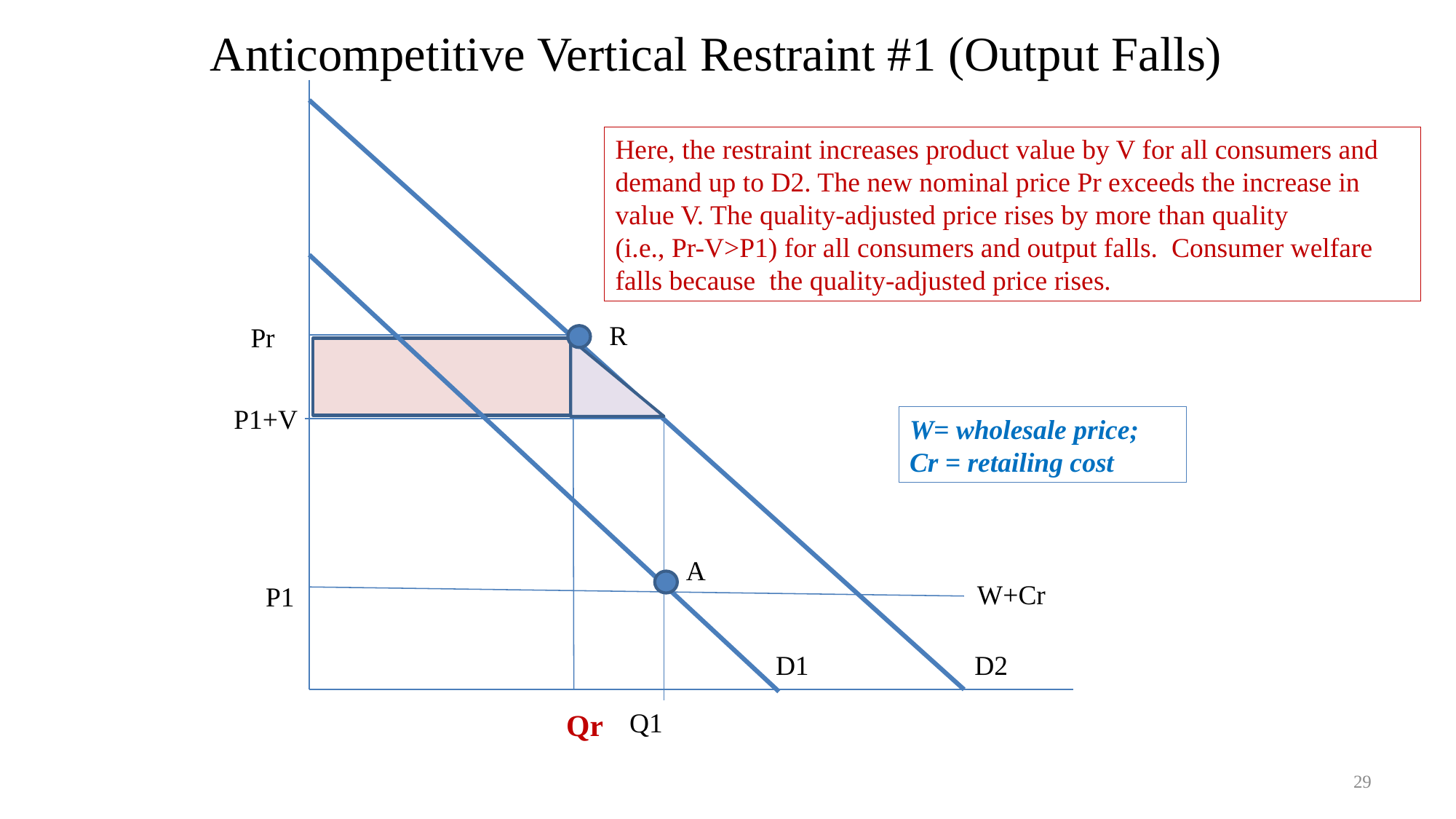

# Anticompetitive Vertical Restraint #1 (Output Falls)
Here, the restraint increases product value by V for all consumers and demand up to D2. The new nominal price Pr exceeds the increase in value V. The quality-adjusted price rises by more than quality
(i.e., Pr-V>P1) for all consumers and output falls.  Consumer welfare falls because  the quality-adjusted price rises.

R
Pr

P1+V
W= wholesale price;
Cr = retailing cost
A

W+Cr
P1
D1
D2
Q1
Qr
29